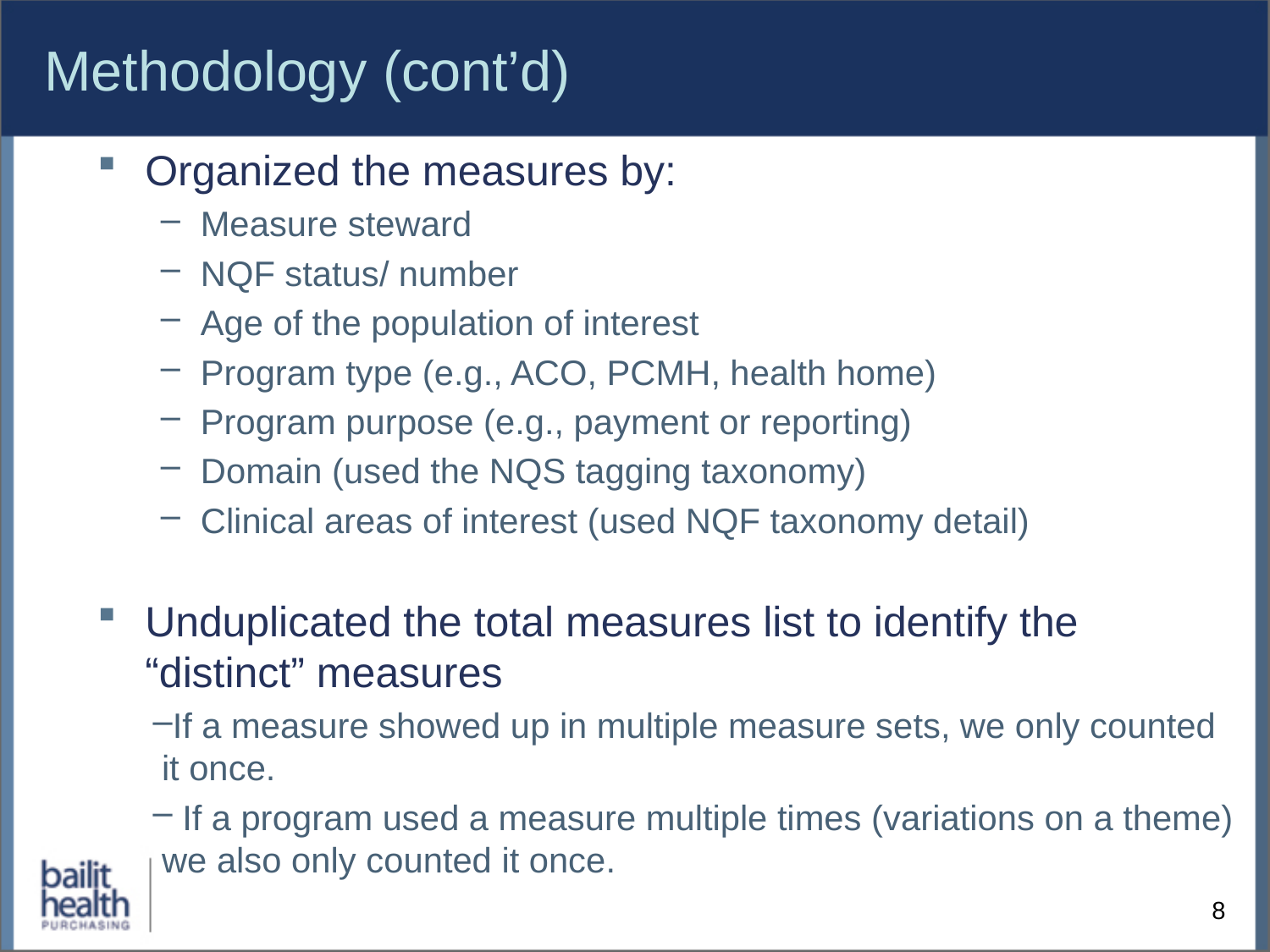

# Methodology (cont’d)
Organized the measures by:
Measure steward
NQF status/ number
Age of the population of interest
Program type (e.g., ACO, PCMH, health home)
Program purpose (e.g., payment or reporting)
Domain (used the NQS tagging taxonomy)
Clinical areas of interest (used NQF taxonomy detail)

Unduplicated the total measures list to identify the “distinct” measures
If a measure showed up in multiple measure sets, we only counted it once.
 If a program used a measure multiple times (variations on a theme) we also only counted it once.

8